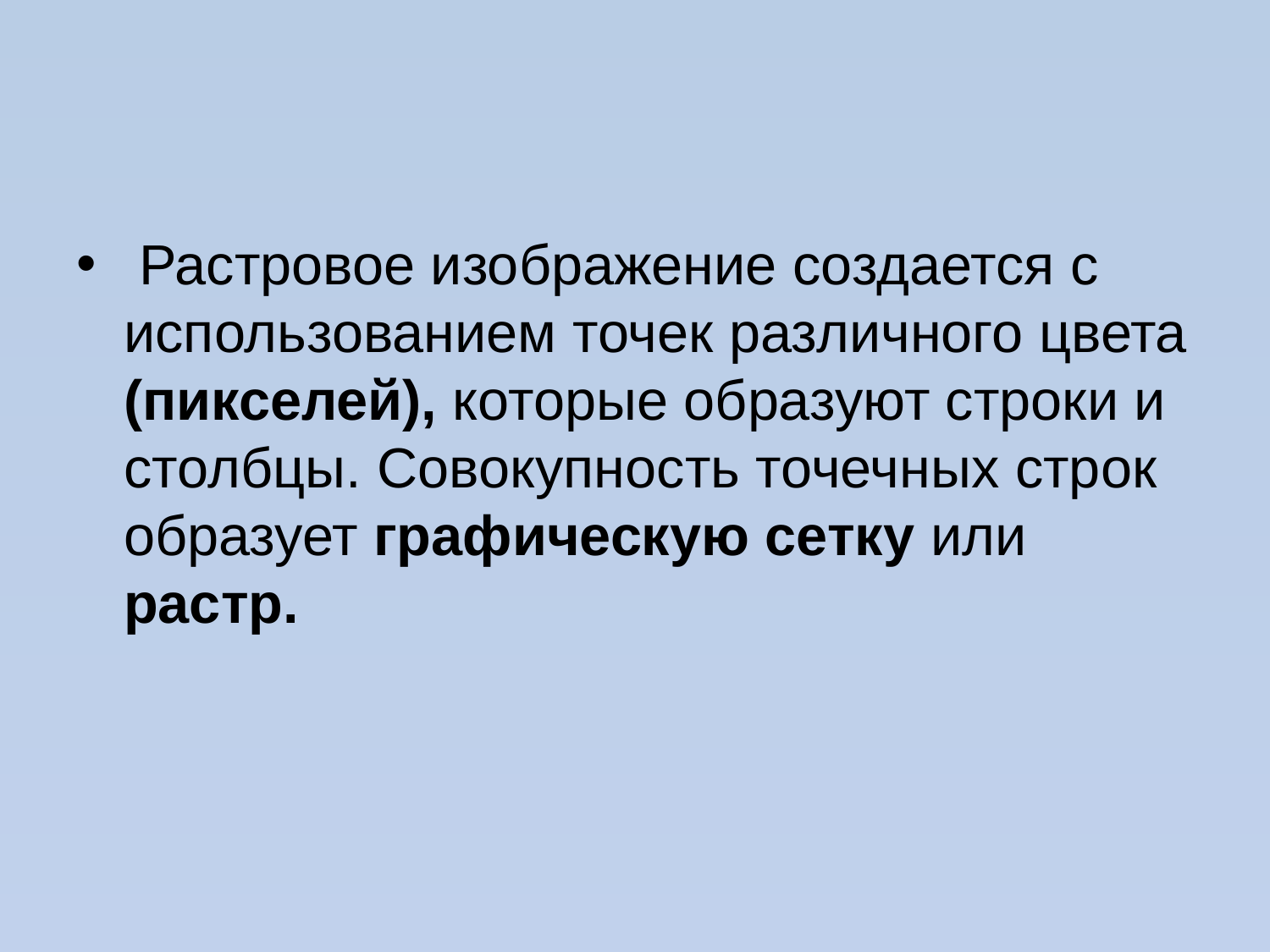

Растровое изображение создается с использованием точек различного цвета (пикселей), которые образуют строки и столбцы. Совокупность точечных строк образует графическую сетку или растр.